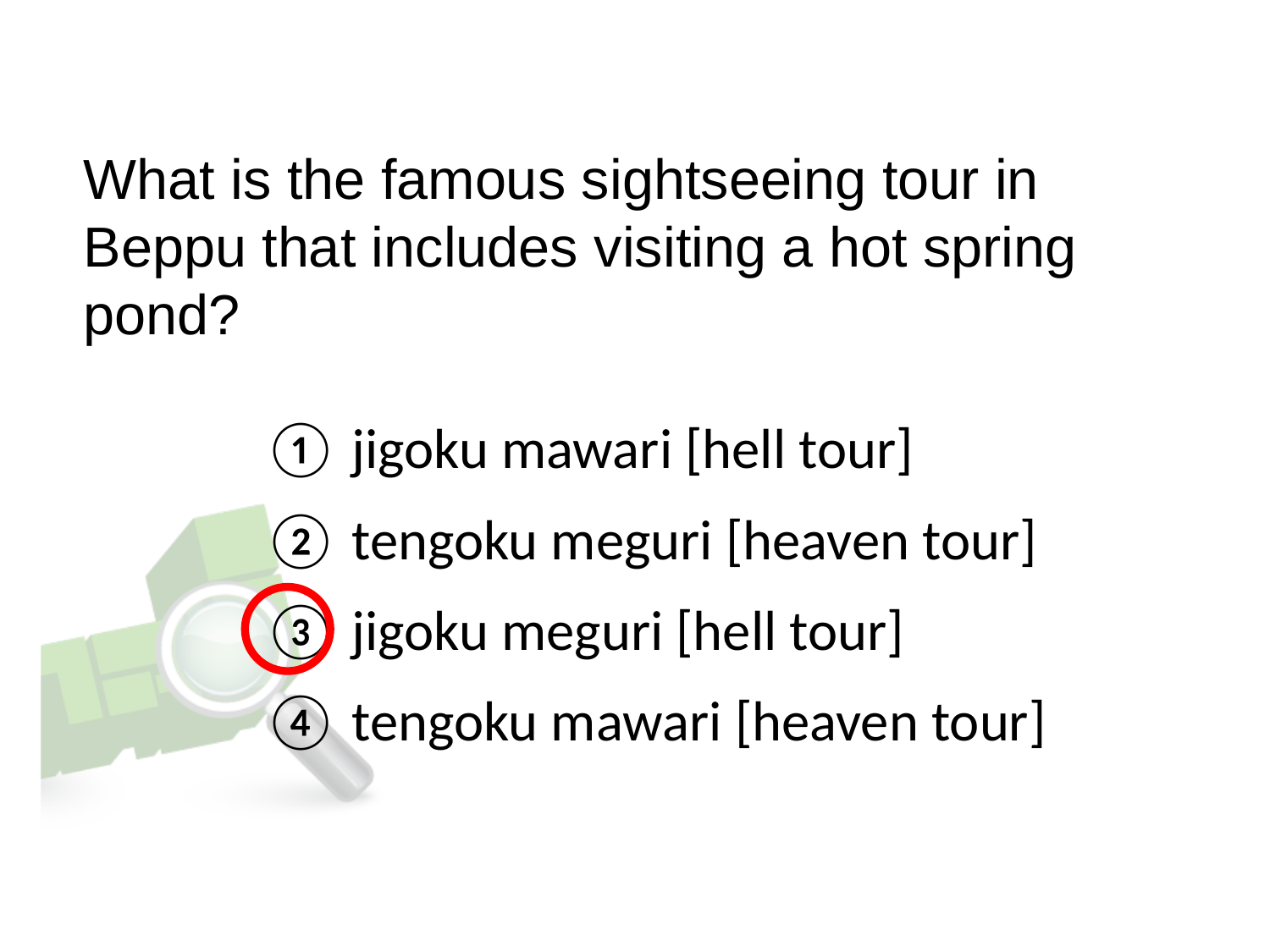

# What is the famous sightseeing tour in Beppu that includes visiting a hot spring pond?
① jigoku mawari [hell tour]
② tengoku meguri [heaven tour]
③ jigoku meguri [hell tour]
④ tengoku mawari [heaven tour]